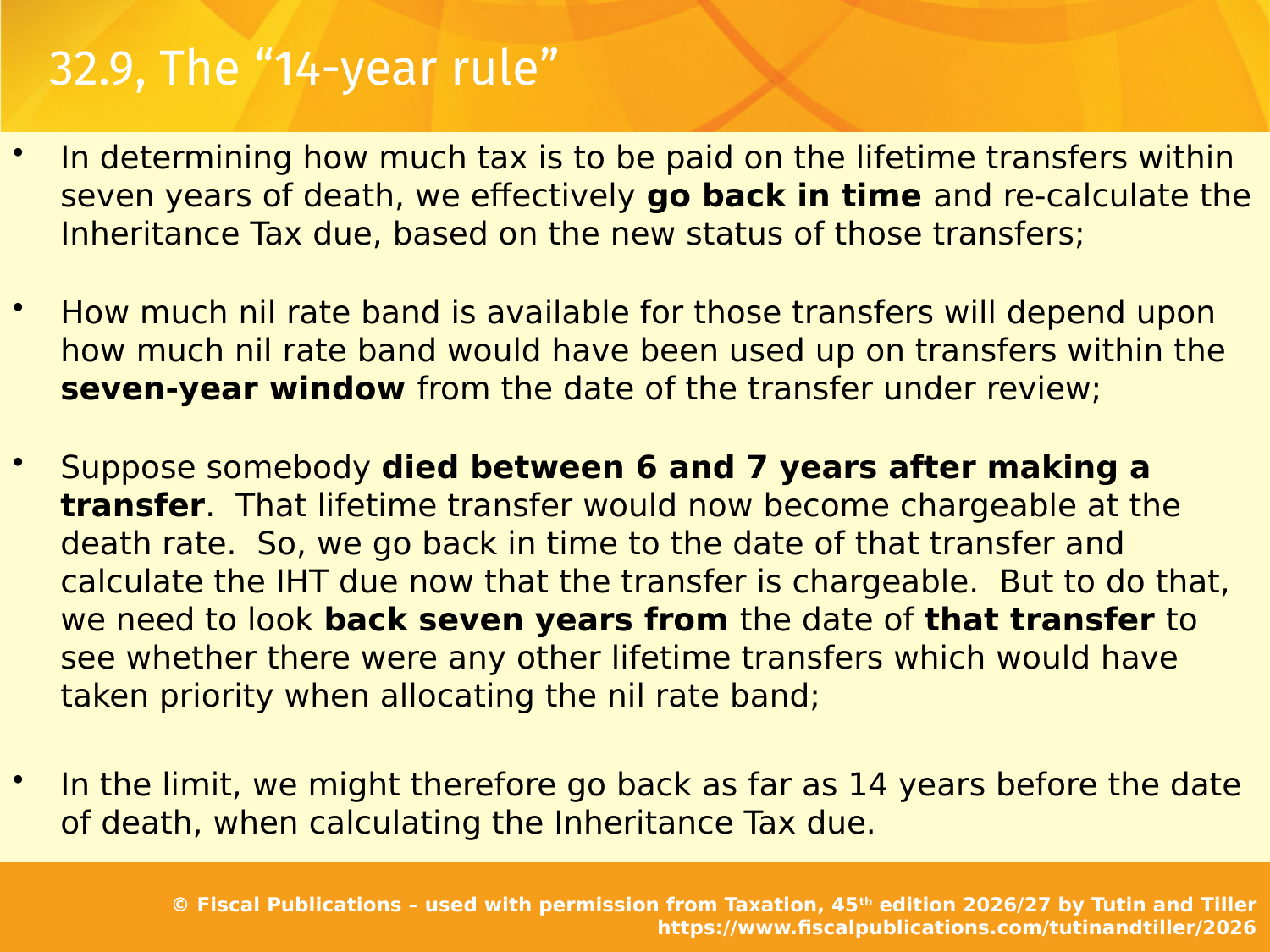

# 32.9, The “14-year rule”
In determining how much tax is to be paid on the lifetime transfers within seven years of death, we effectively go back in time and re-calculate the Inheritance Tax due, based on the new status of those transfers;

How much nil rate band is available for those transfers will depend upon how much nil rate band would have been used up on transfers within the seven-year window from the date of the transfer under review;

Suppose somebody died between 6 and 7 years after making a transfer.  That lifetime transfer would now become chargeable at the death rate.  So, we go back in time to the date of that transfer and calculate the IHT due now that the transfer is chargeable.  But to do that, we need to look back seven years from the date of that transfer to see whether there were any other lifetime transfers which would have taken priority when allocating the nil rate band;

In the limit, we might therefore go back as far as 14 years before the date of death, when calculating the Inheritance Tax due.